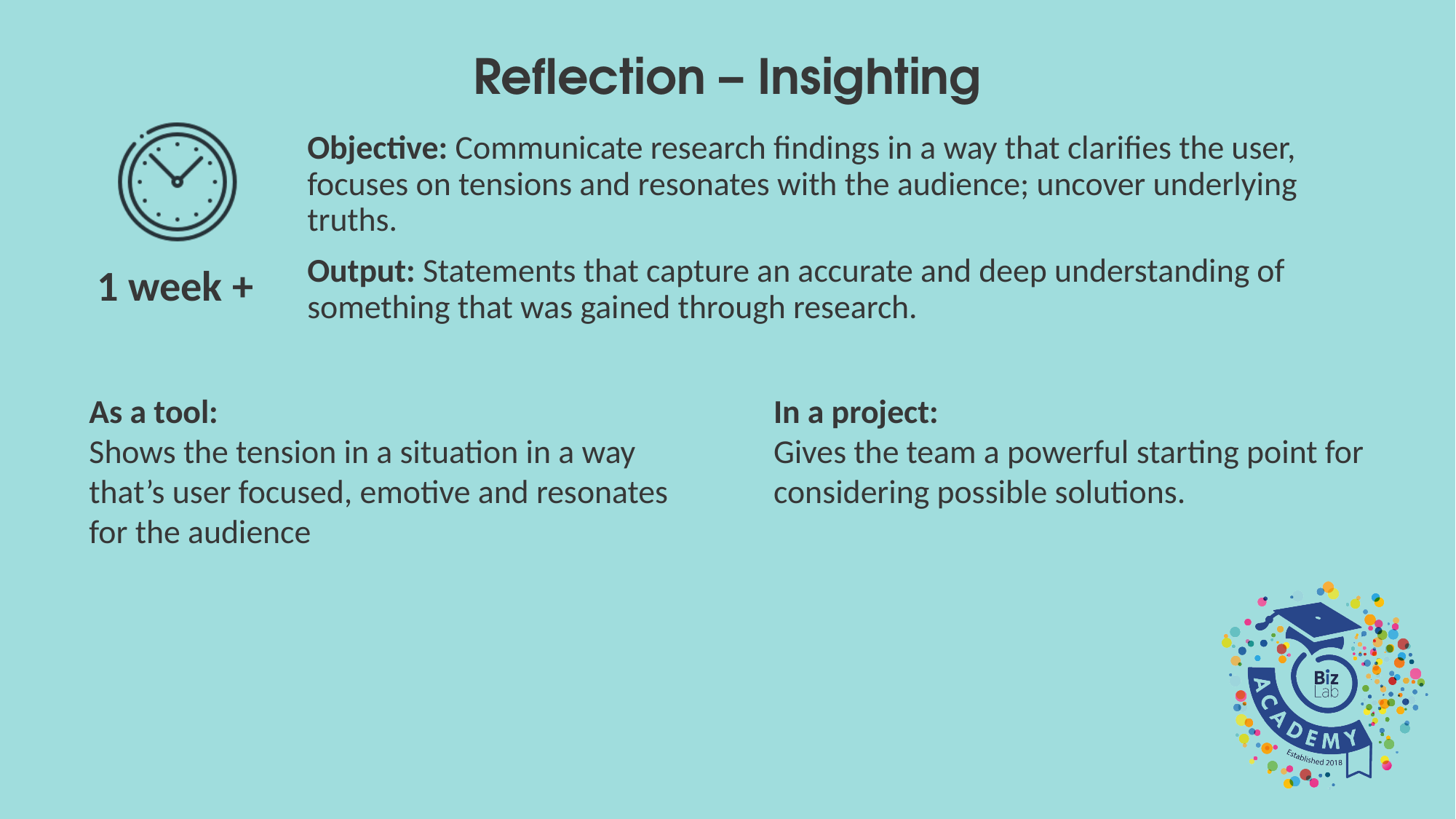

Reflection – Insighting
Objective: Communicate research findings in a way that clarifies the user, focuses on tensions and resonates with the audience; uncover underlying truths.
Output: Statements that capture an accurate and deep understanding of something that was gained through research.
1 week +
In a project:
Gives the team a powerful starting point for considering possible solutions.

As a tool:
Shows the tension in a situation in a way that’s user focused, emotive and resonates for the audience